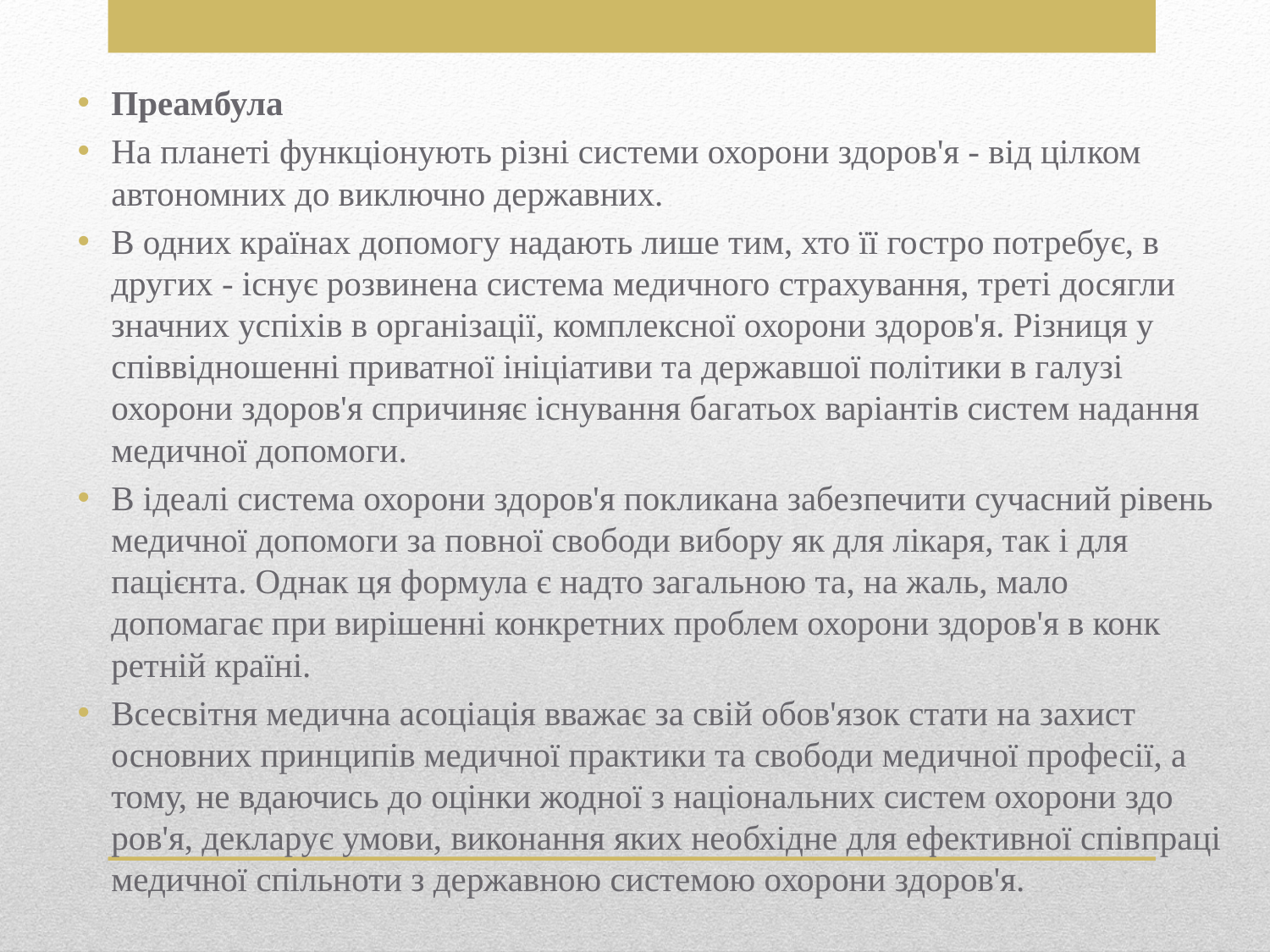

Преамбула
На планеті функціонують різні системи охорони здоров'я - від ціл­ком автономних до виключно державних.
В одних країнах допомогу надають лише тим, хто її гостро потребує, в других - існує розвинена система медичного страхування, треті досягли значних успіхів в організації, комплексної охорони здоров'я. Різниця у співвідношенні приватної ініціативи та державшої політики в галузі охорони здоров'я спричиняє існування багатьох варіантів систем надан­ня медичної допомоги.
В ідеалі система охорони здоров'я покликана забезпечити сучасний рівень медичної допомоги за повної свободи вибору як для лікаря, так і для пацієнта. Однак ця формула є надто загальною та, на жаль, мало допомагає при вирішенні конкретних проблем охорони здоров'я в конк­ретній країні.
Всесвітня медична асоціація вважає за свій обов'язок стати на захист основних принципів медичної практики та свободи медичної професії, а тому, не вдаючись до оцінки жодної з національних систем охорони здо­ров'я, декларує умови, виконання яких необхідне для ефективної спів­праці медичної спільноти з державною системою охорони здоров'я.